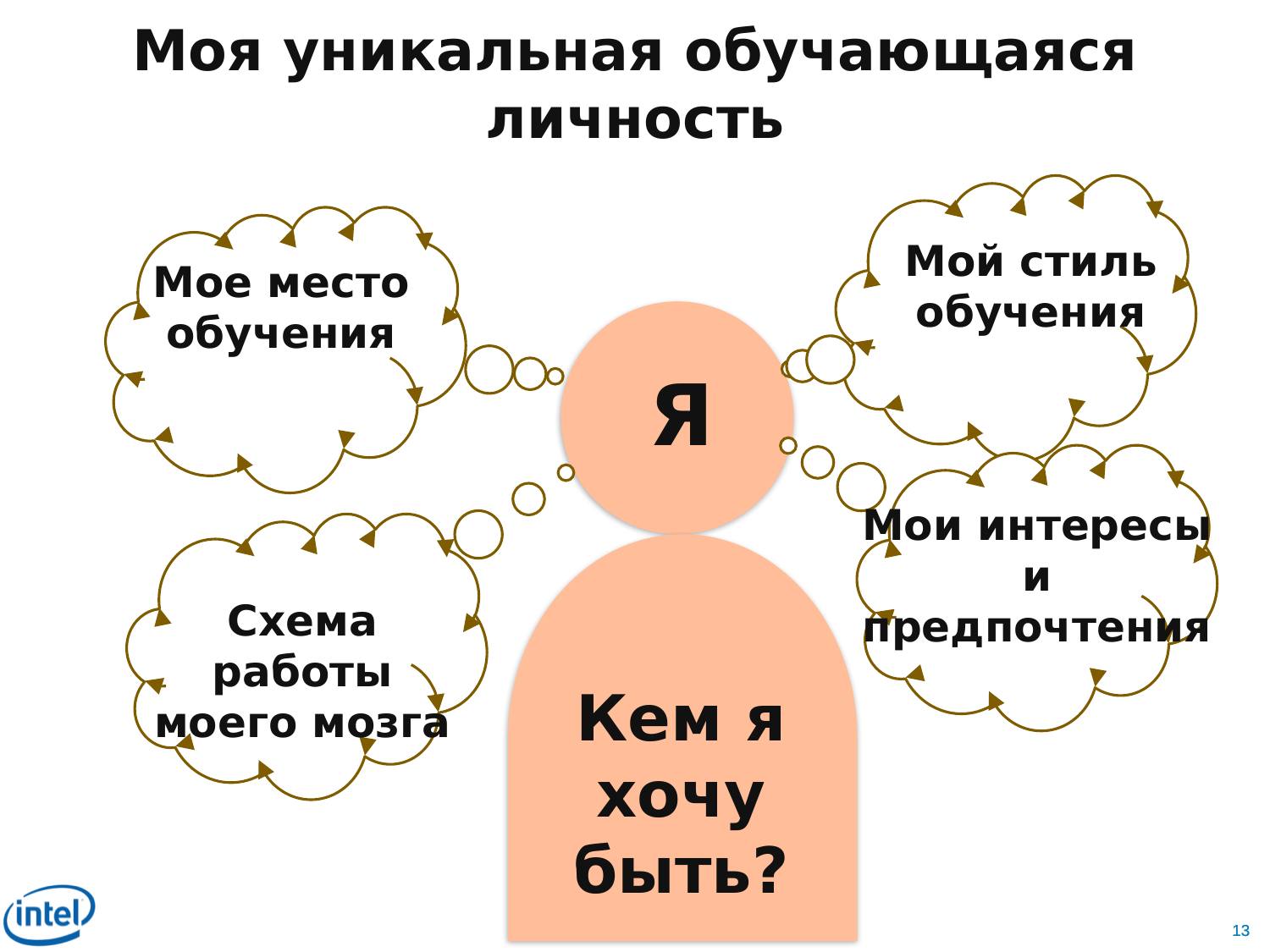

# Моя уникальная обучающаяся личность

Мой стиль обучения
Мое место обучения

Я

Мои интересы и предпочтения

Схема работы моего мозга
Кем я хочу быть?